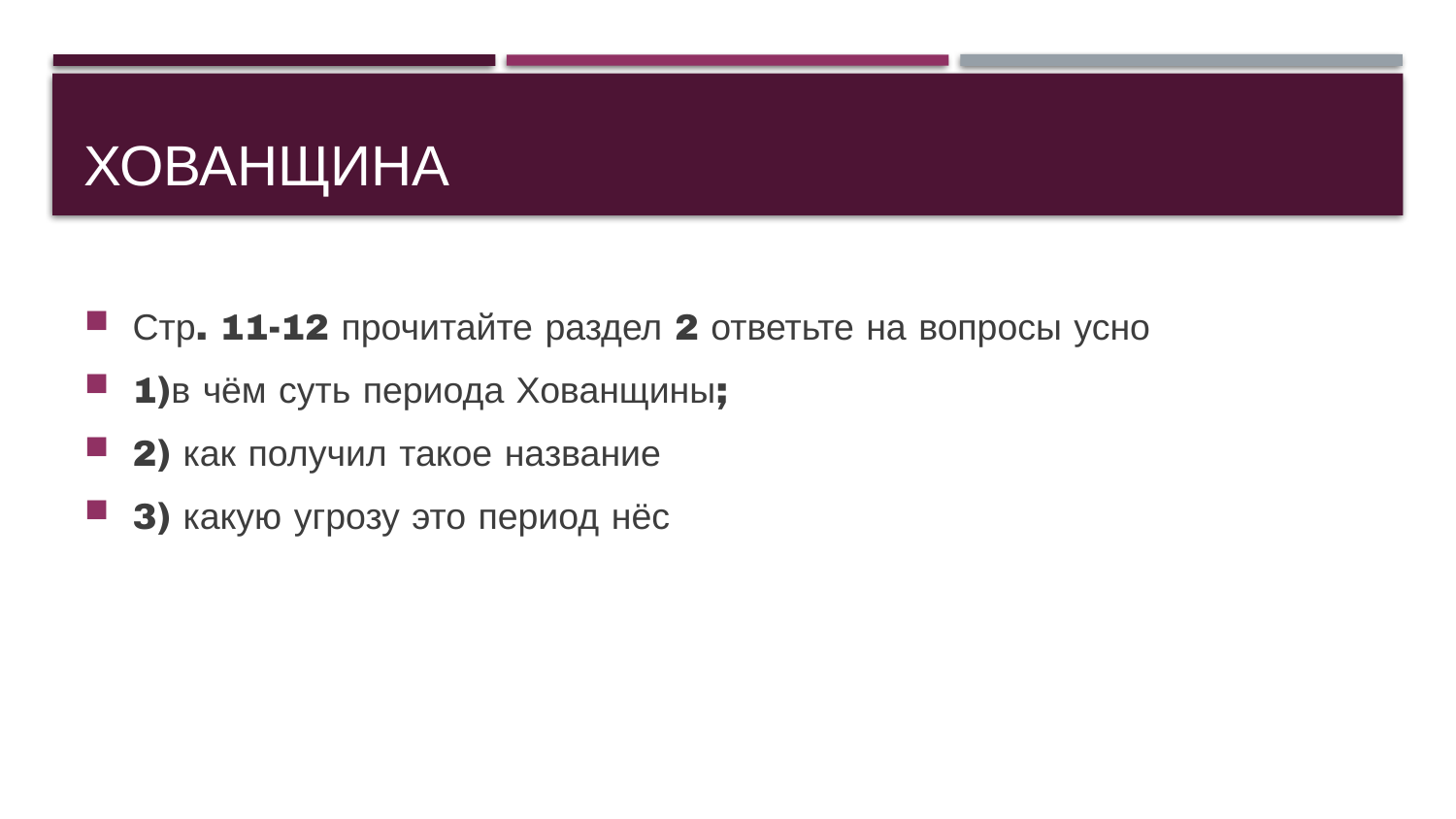

# Хованщина
Стр. 11-12 прочитайте раздел 2 ответьте на вопросы усно
1)в чём суть периода Хованщины;
2) как получил такое название
3) какую угрозу это период нёс